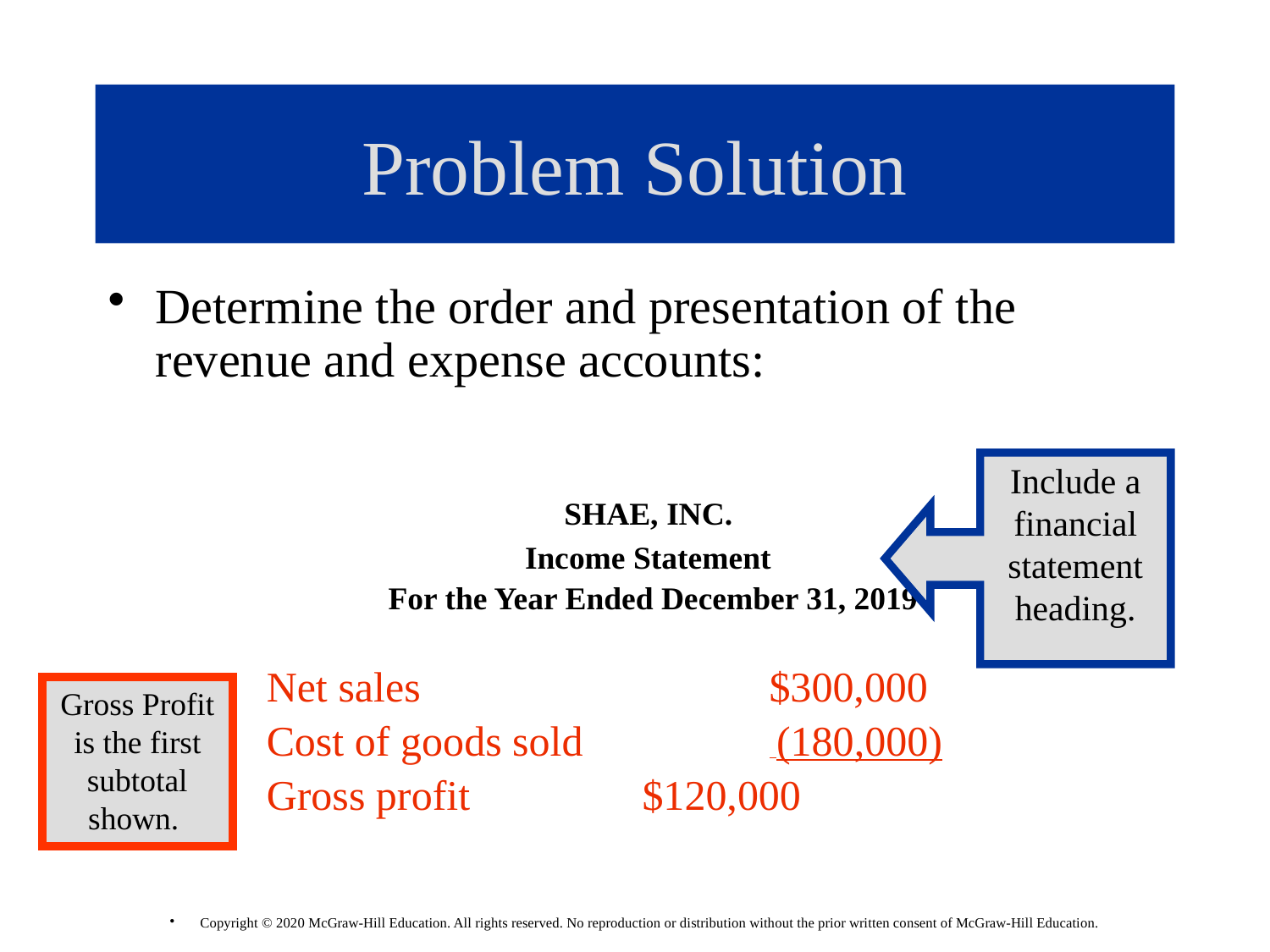

# Problem Solution
Determine the order and presentation of the revenue and expense accounts:
Include a financial statement heading.
			    SHAE, INC.
		                 Income Statement
		For the Year Ended December 31, 2019

     Net sales			$300,000
     Cost of goods sold	              (180,000)
     Gross profit		$120,000
Gross Profit is the first subtotal shown.